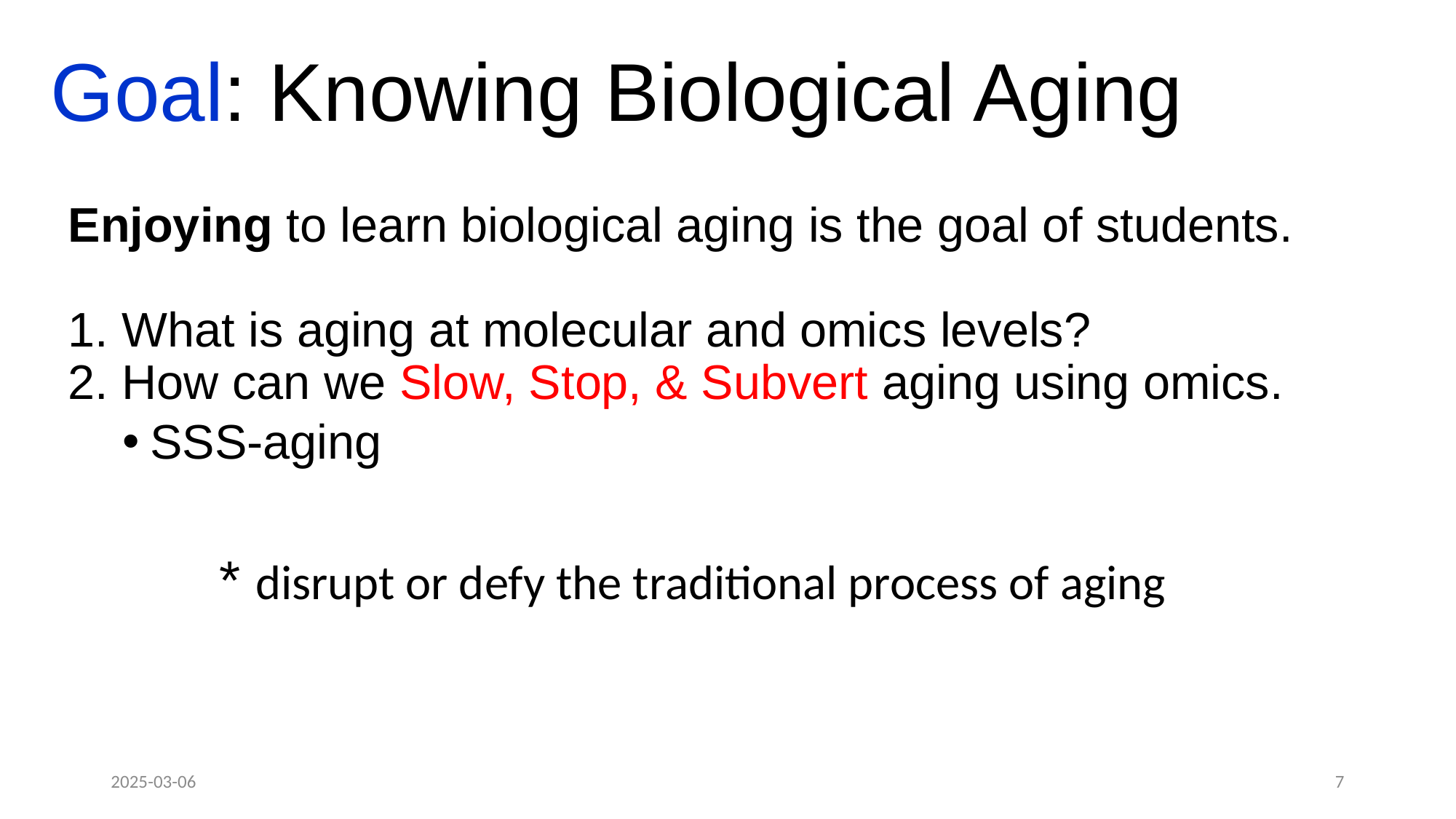

# Goal: Knowing Biological Aging
Enjoying to learn biological aging is the goal of students.
1. What is aging at molecular and omics levels?
2. How can we Slow, Stop, & Subvert aging using omics.
SSS-aging

          * disrupt or defy the traditional process of aging
2025-03-06
7